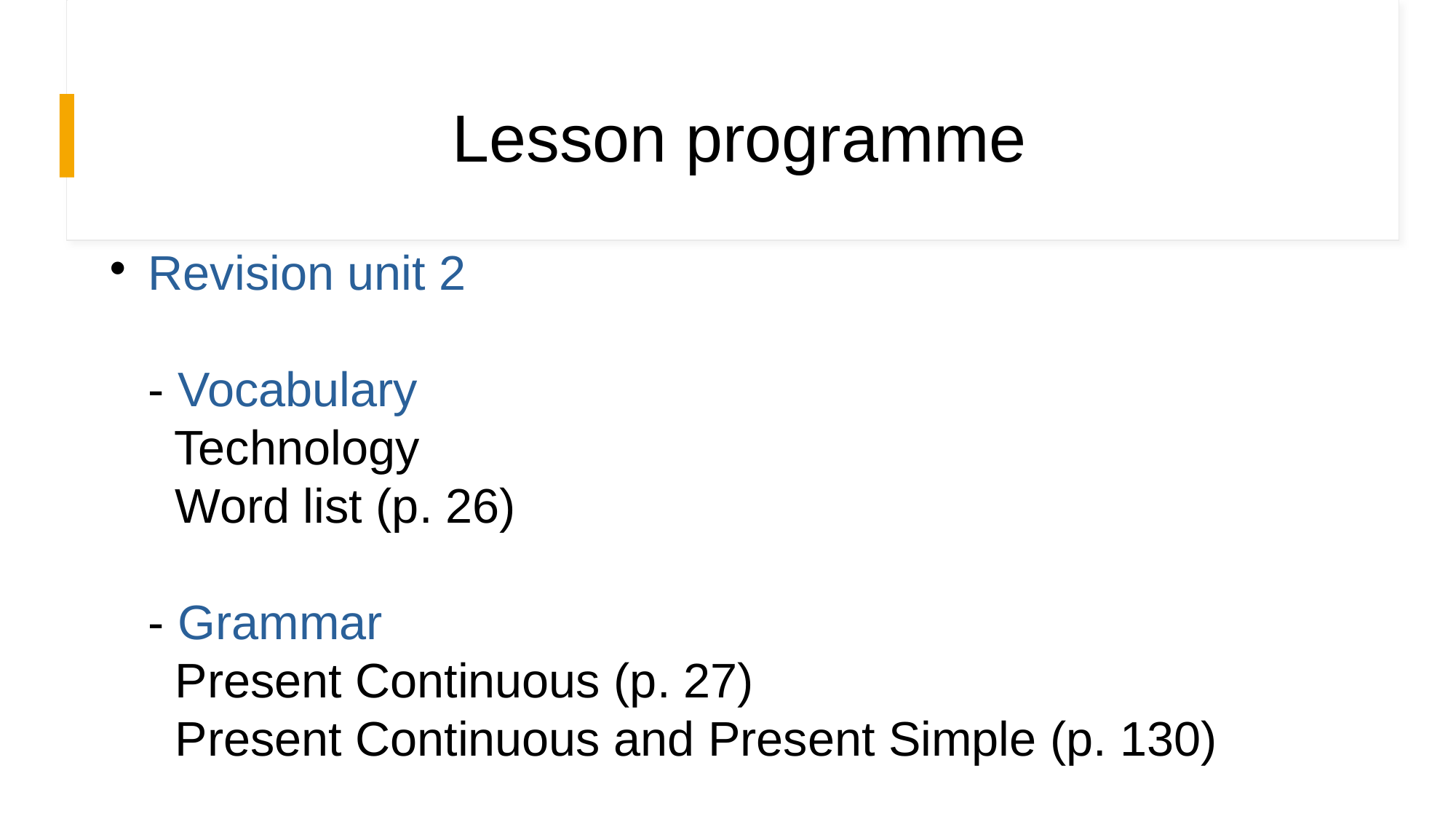

# Lesson programme
Revision unit 2
- Vocabulary
  Technology
  Word list (p. 26)
- Grammar
  Present Continuous (p. 27)
  Present Continuous and Present Simple (p. 130)